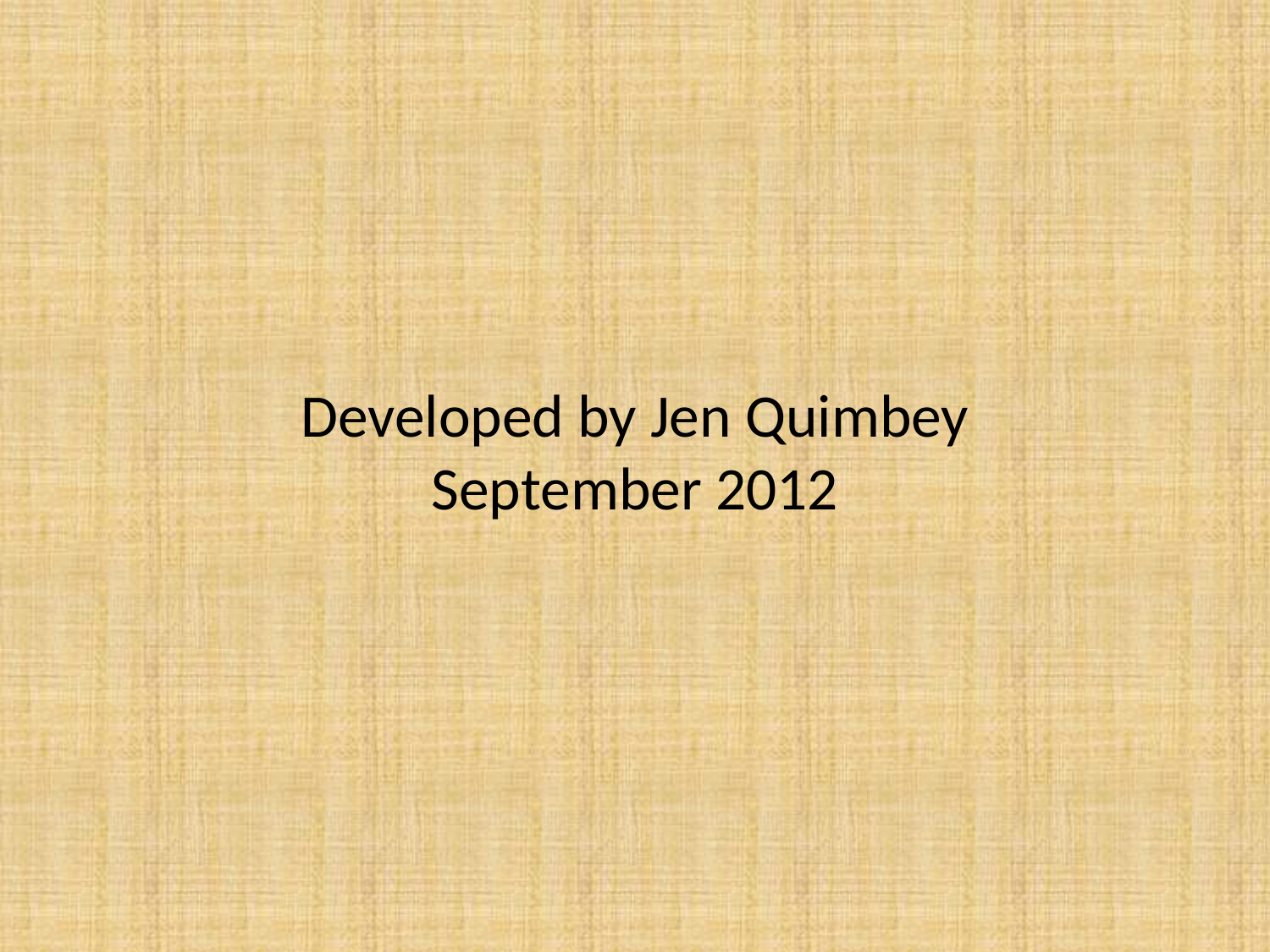

# Developed by Jen Quimbey September 2012